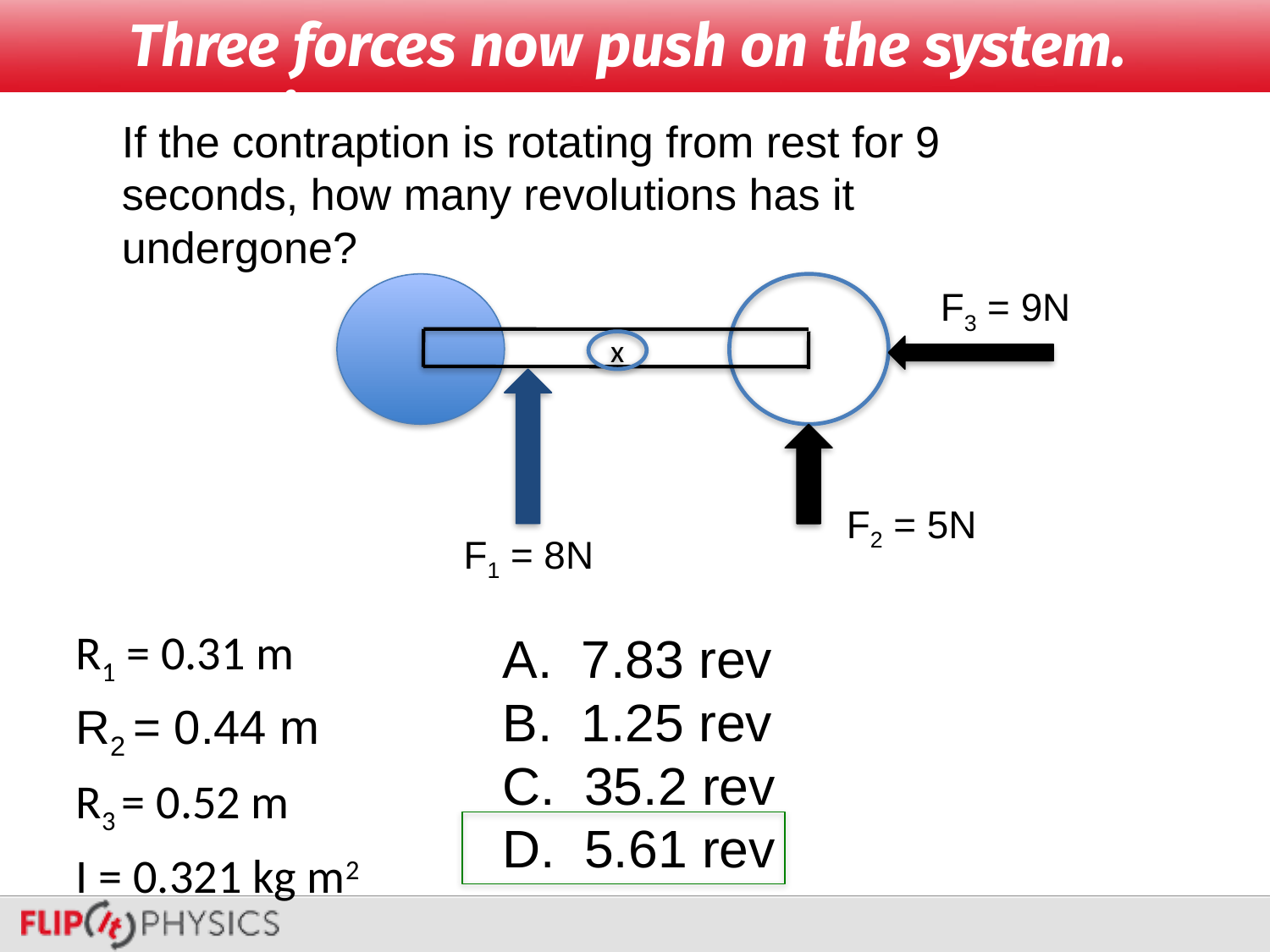

# Three forces now push on the system.  What is the net torque on the system?
If the contraption is rotating from rest for 9 seconds, how many revolutions has it undergone?

F3 = 9N
x

F2 = 5N
F1 = 8N
R1 = 0.31 m
R2 = 0.44 m
R3 = 0.52 m
I = 0.321 kg m2

  7.83 rev
  1.25 rev
  35.2 rev
  5.61 rev